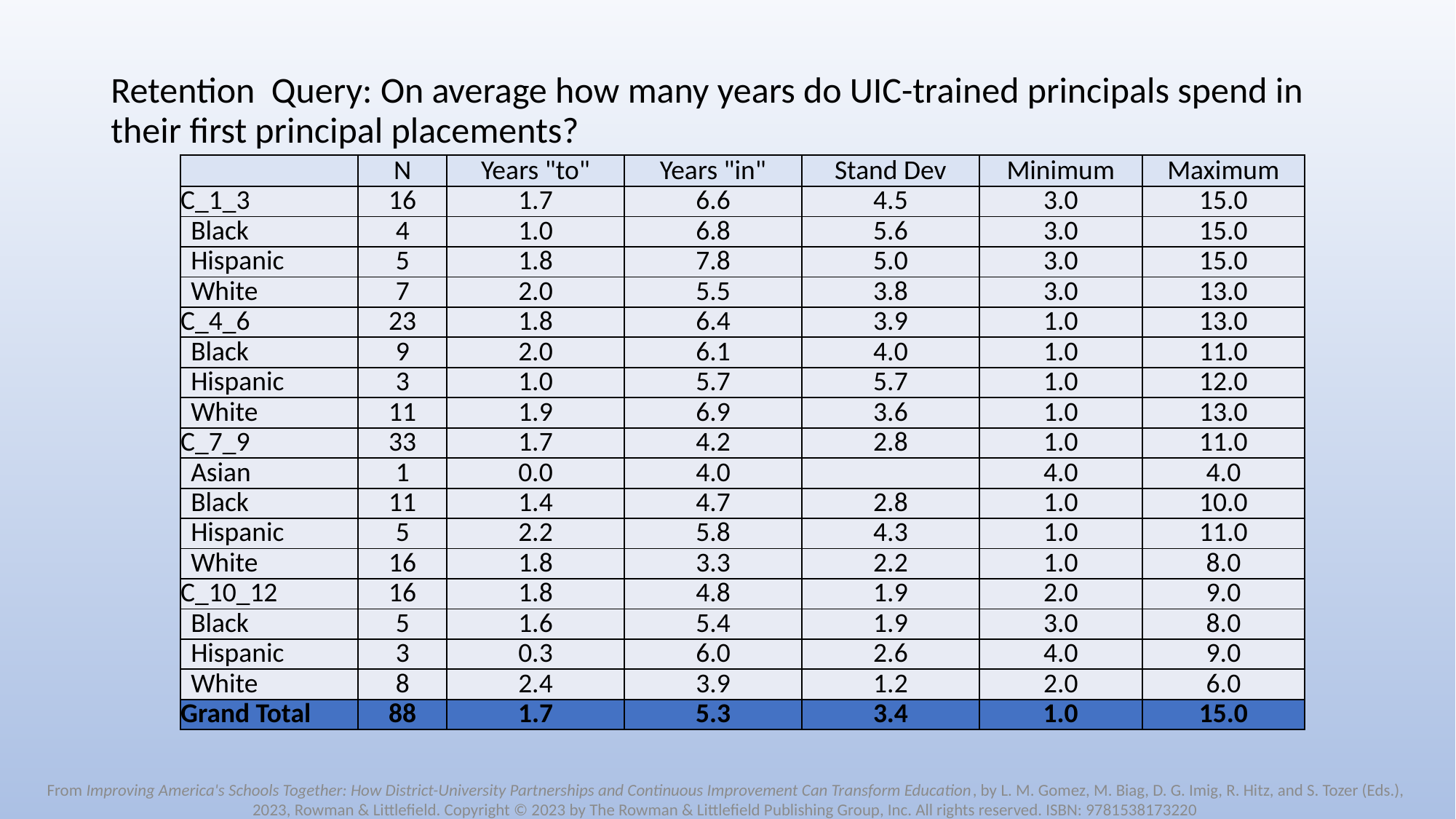

# Retention  Query: On average how many years do UIC-trained principals spend in their first principal placements?
|  | N | Years "to" | Years "in" | Stand Dev | Minimum | Maximum |
| --- | --- | --- | --- | --- | --- | --- |
| C\_1\_3 | 16 | 1.7 | 6.6 | 4.5 | 3.0 | 15.0 |
| Black | 4 | 1.0 | 6.8 | 5.6 | 3.0 | 15.0 |
| Hispanic | 5 | 1.8 | 7.8 | 5.0 | 3.0 | 15.0 |
| White | 7 | 2.0 | 5.5 | 3.8 | 3.0 | 13.0 |
| C\_4\_6 | 23 | 1.8 | 6.4 | 3.9 | 1.0 | 13.0 |
| Black | 9 | 2.0 | 6.1 | 4.0 | 1.0 | 11.0 |
| Hispanic | 3 | 1.0 | 5.7 | 5.7 | 1.0 | 12.0 |
| White | 11 | 1.9 | 6.9 | 3.6 | 1.0 | 13.0 |
| C\_7\_9 | 33 | 1.7 | 4.2 | 2.8 | 1.0 | 11.0 |
| Asian | 1 | 0.0 | 4.0 |  | 4.0 | 4.0 |
| Black | 11 | 1.4 | 4.7 | 2.8 | 1.0 | 10.0 |
| Hispanic | 5 | 2.2 | 5.8 | 4.3 | 1.0 | 11.0 |
| White | 16 | 1.8 | 3.3 | 2.2 | 1.0 | 8.0 |
| C\_10\_12 | 16 | 1.8 | 4.8 | 1.9 | 2.0 | 9.0 |
| Black | 5 | 1.6 | 5.4 | 1.9 | 3.0 | 8.0 |
| Hispanic | 3 | 0.3 | 6.0 | 2.6 | 4.0 | 9.0 |
| White | 8 | 2.4 | 3.9 | 1.2 | 2.0 | 6.0 |
| Grand Total | 88 | 1.7 | 5.3 | 3.4 | 1.0 | 15.0 |

From Improving America's Schools Together: How District-University Partnerships and Continuous Improvement Can Transform Education, by L. M. Gomez, M. Biag, D. G. Imig, R. Hitz, and S. Tozer (Eds.), 2023, Rowman & Littlefield. Copyright © 2023 by The Rowman & Littlefield Publishing Group, Inc. All rights reserved. ISBN: 9781538173220